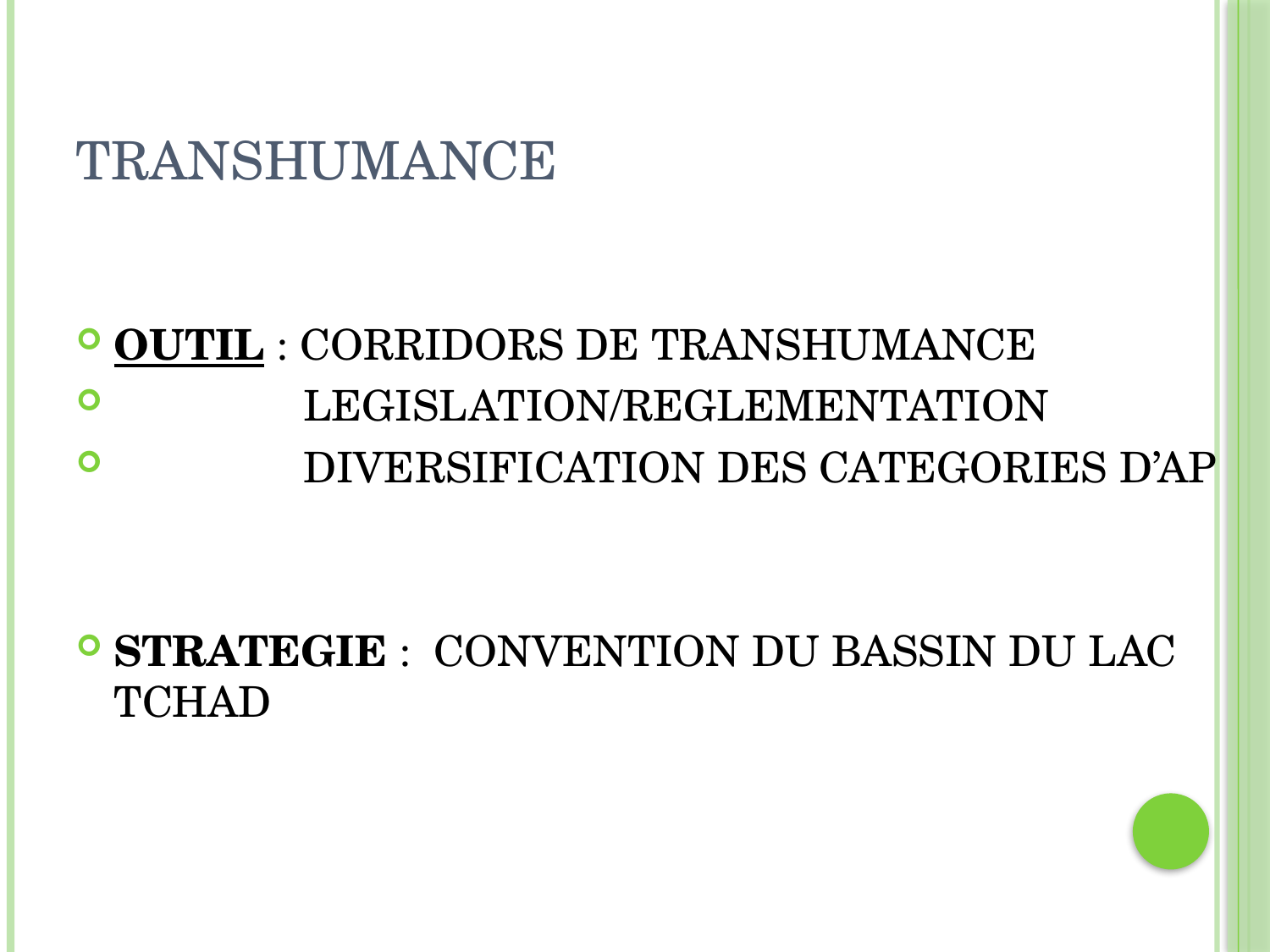

# TRANSHUMANCE

OUTIL : CORRIDORS DE TRANSHUMANCE
                LEGISLATION/REGLEMENTATION
                DIVERSIFICATION DES CATEGORIES D’AP

STRATEGIE :  CONVENTION DU BASSIN DU LAC TCHAD